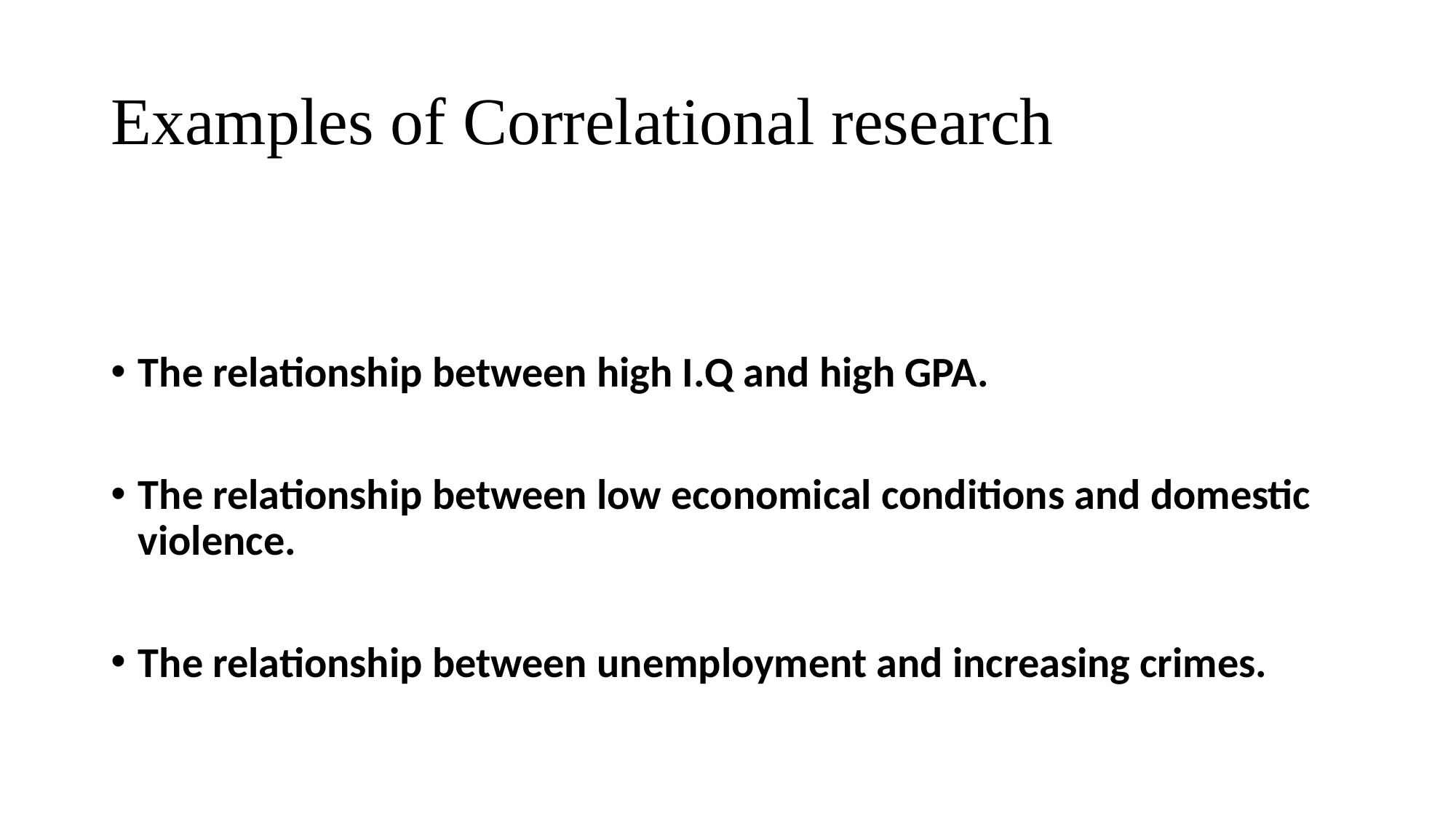

# Examples of Correlational research

The relationship between high I.Q and high GPA.

The relationship between low economical conditions and domestic violence.

The relationship between unemployment and increasing crimes.